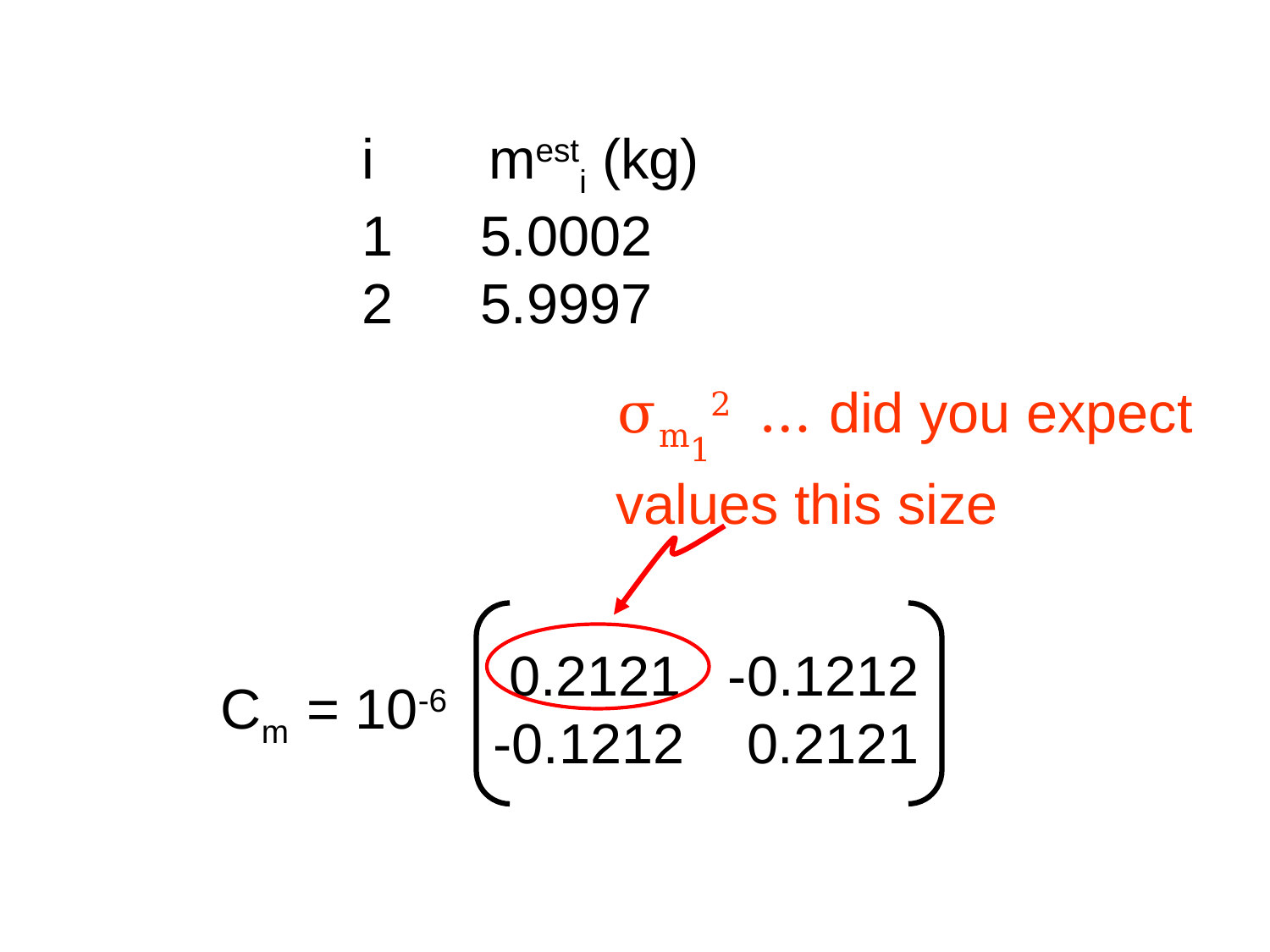

i	mesti (kg)
   5.0002
   5.9997
σm12  … did you expect values this size

    0.2121   -0.1212
   -0.1212    0.2121
Cm  = 10-6